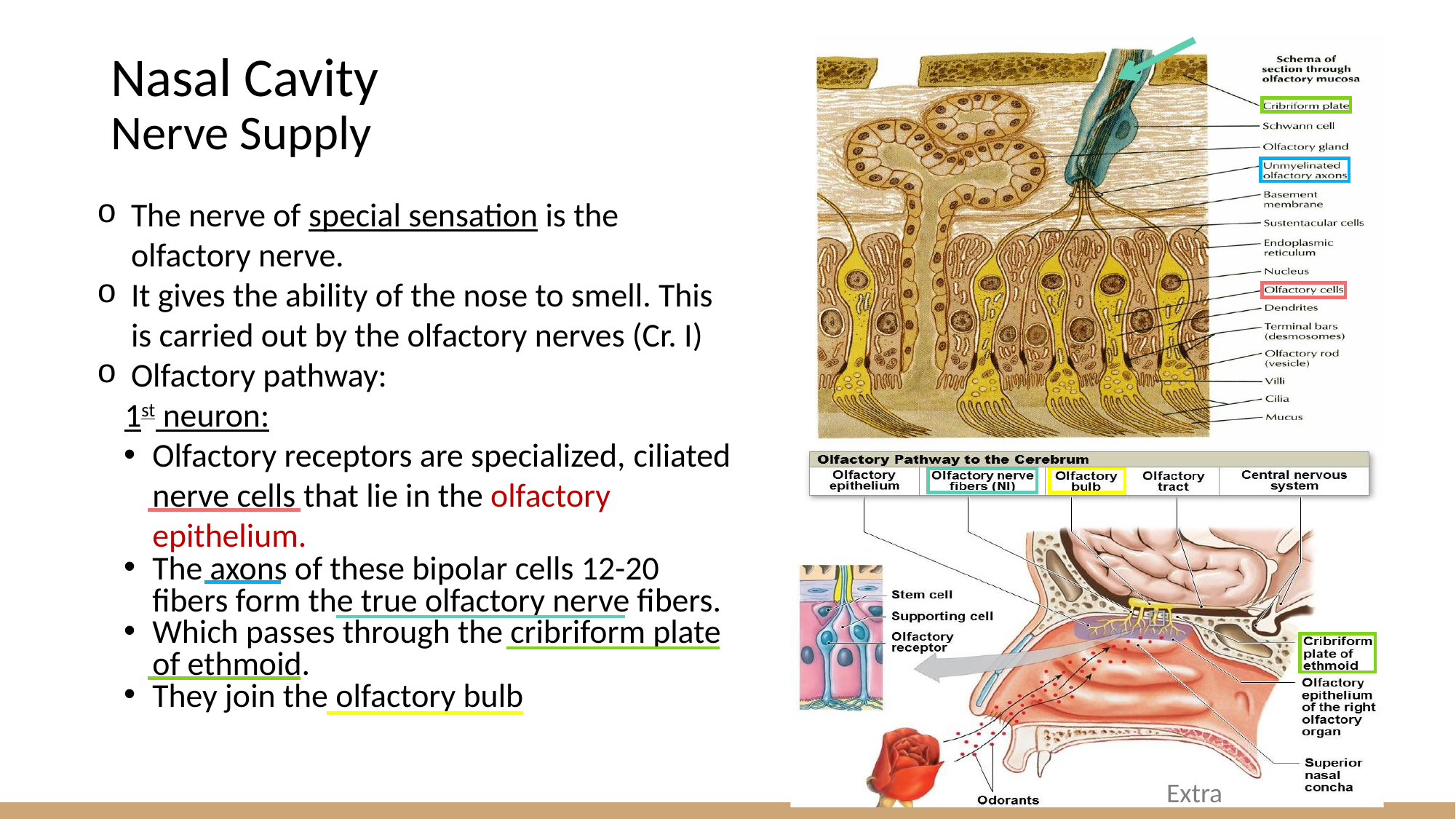

Nasal Cavity
Nerve Supply
The nerve of special sensation is the olfactory nerve.
It gives the ability of the nose to smell. This is carried out by the olfactory nerves (Cr. I)
Olfactory pathway:
1st neuron:
Olfactory receptors are specialized, ciliated nerve cells that lie in the olfactory epithelium.
The axons of these bipolar cells 12-20 fibers form the true olfactory nerve fibers.
Which passes through the cribriform plate of ethmoid.
They join the olfactory bulb

Extra